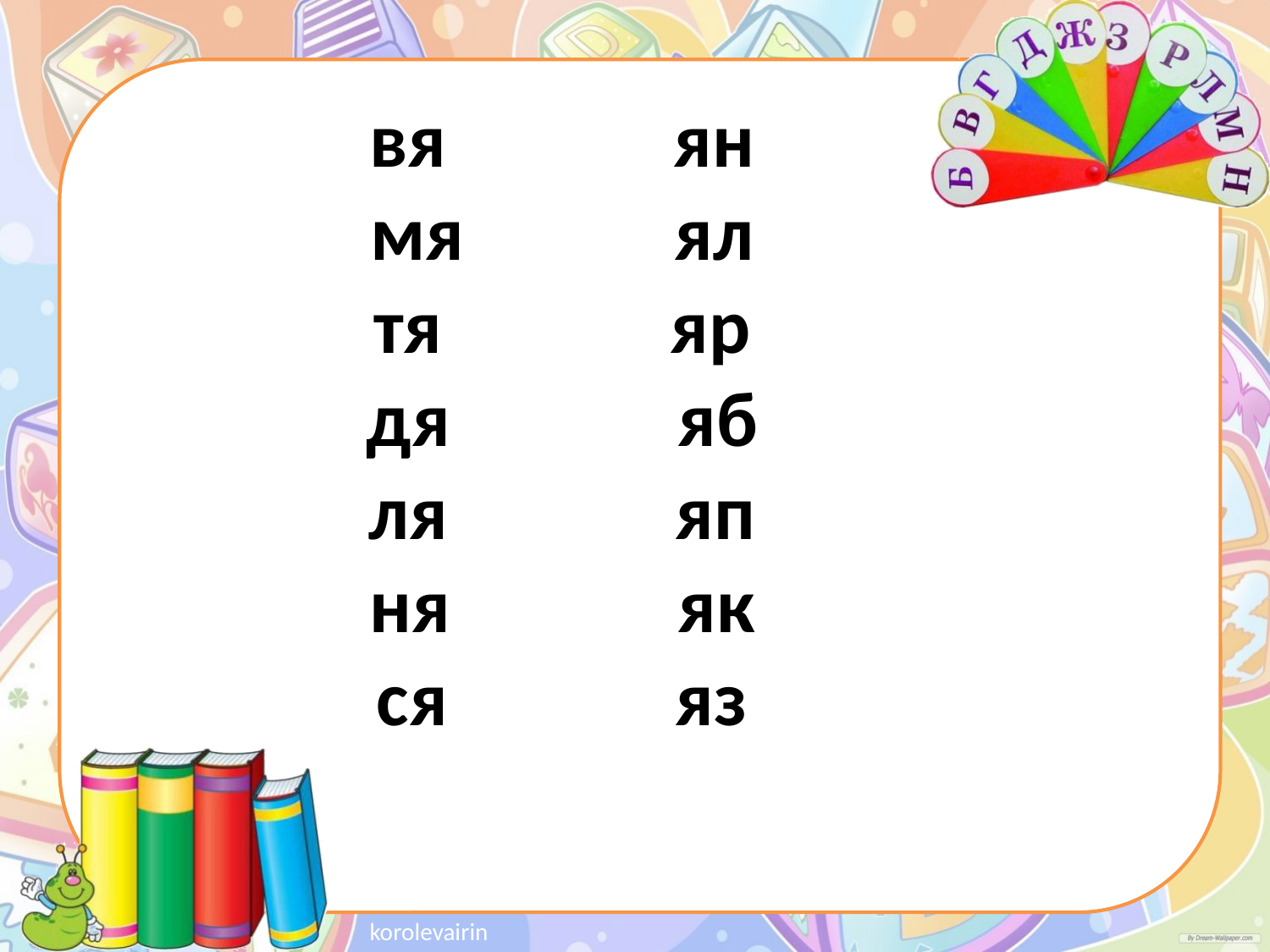

# вя             ян мя            ял тя             яр дя             яб ля             яп ня             як ся             яз